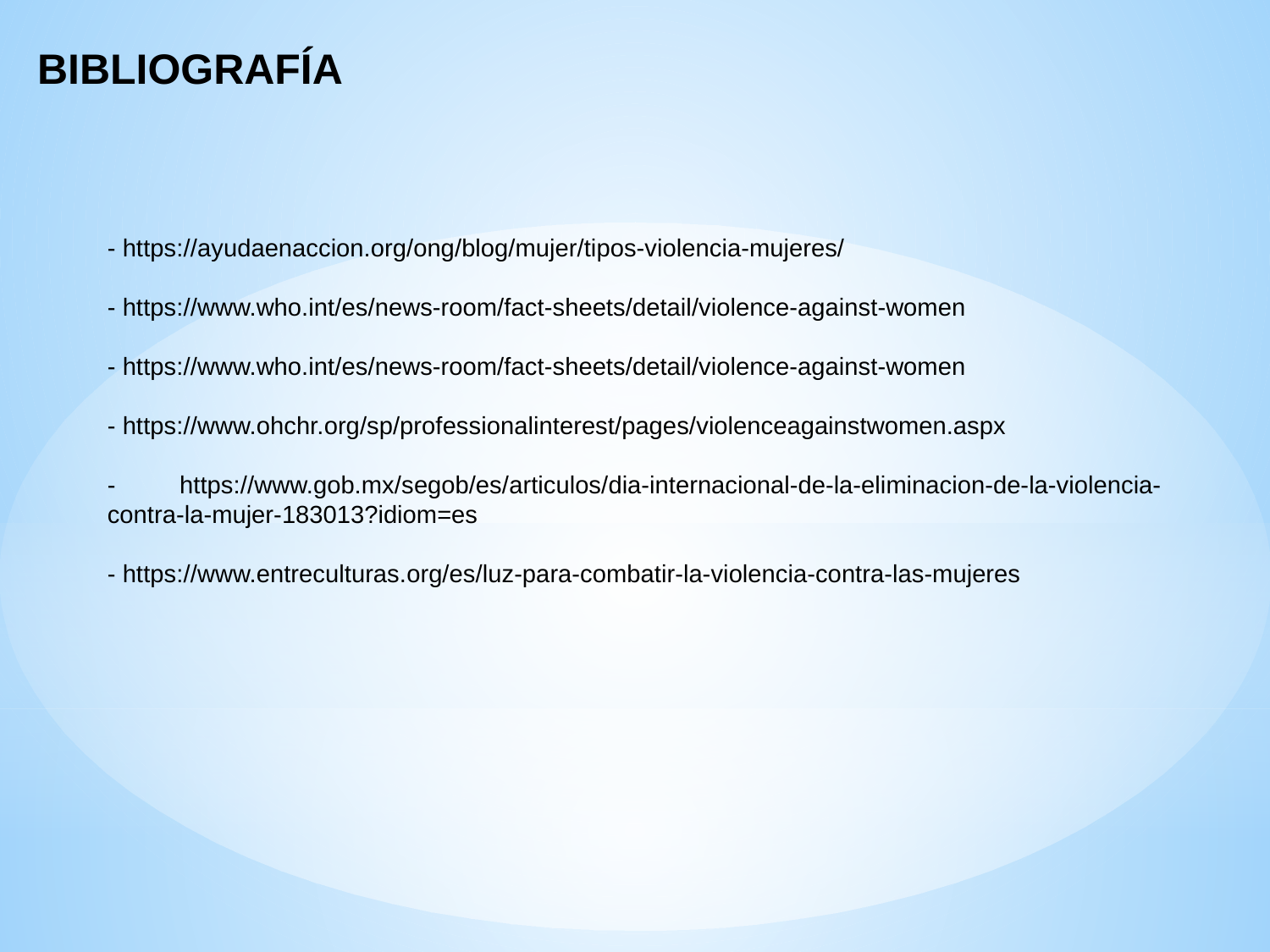

BIBLIOGRAFÍA
- https://ayudaenaccion.org/ong/blog/mujer/tipos-violencia-mujeres/

- https://www.who.int/es/news-room/fact-sheets/detail/violence-against-women

- https://www.who.int/es/news-room/fact-sheets/detail/violence-against-women

- https://www.ohchr.org/sp/professionalinterest/pages/violenceagainstwomen.aspx

- https://www.gob.mx/segob/es/articulos/dia-internacional-de-la-eliminacion-de-la-violencia-contra-la-mujer-183013?idiom=es

- https://www.entreculturas.org/es/luz-para-combatir-la-violencia-contra-las-mujeres